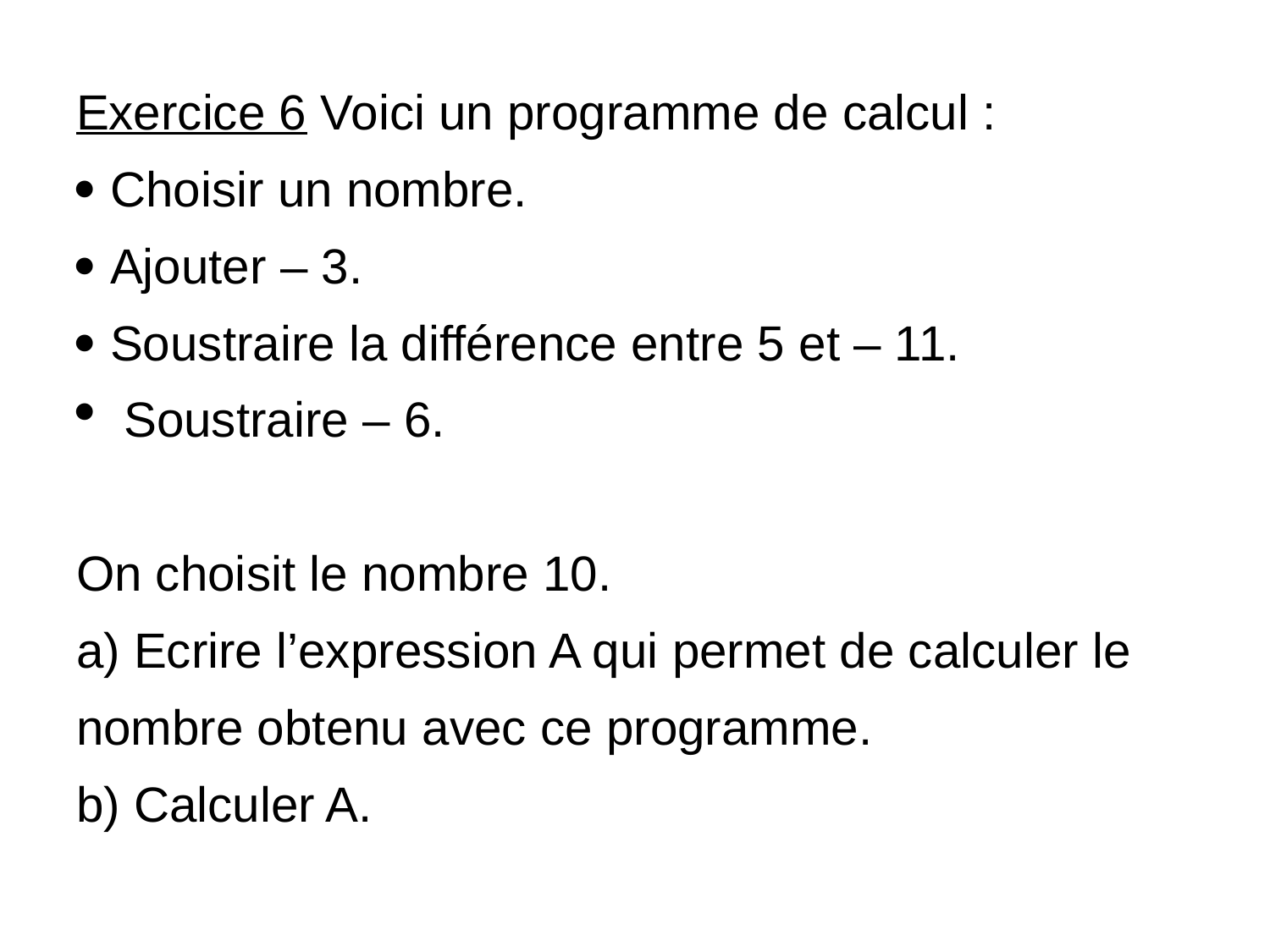

Exercice 6 Voici un programme de calcul :
• Choisir un nombre.
• Ajouter – 3.
• Soustraire la différence entre 5 et – 11.
Soustraire – 6.

On choisit le nombre 10.
a) Ecrire l’expression A qui permet de calculer le nombre obtenu avec ce programme.
b) Calculer A.